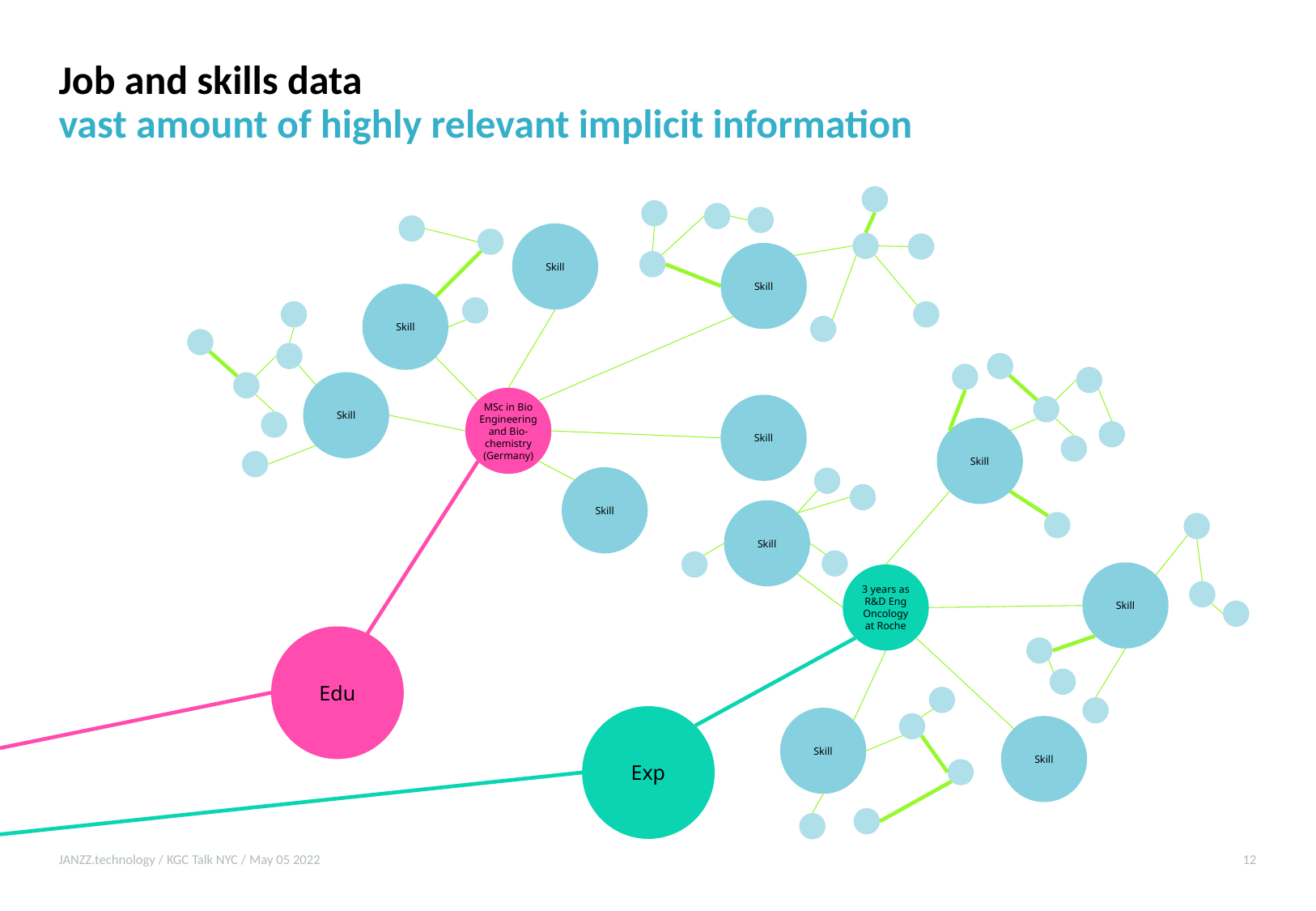

# Job and skills data vast amount of highly relevant implicit information

Skill
Skill
Skill
Skill
Skill
Skill

MSc in Bio Engineering and Bio- chemistry
(Germany)
Skill
Skill
Skill
Skill
Skill
3 years as R&D Eng Oncology
at Roche

Edu

Exp
JANZZ.technology / KGC Talk NYC / May 05 2022
12